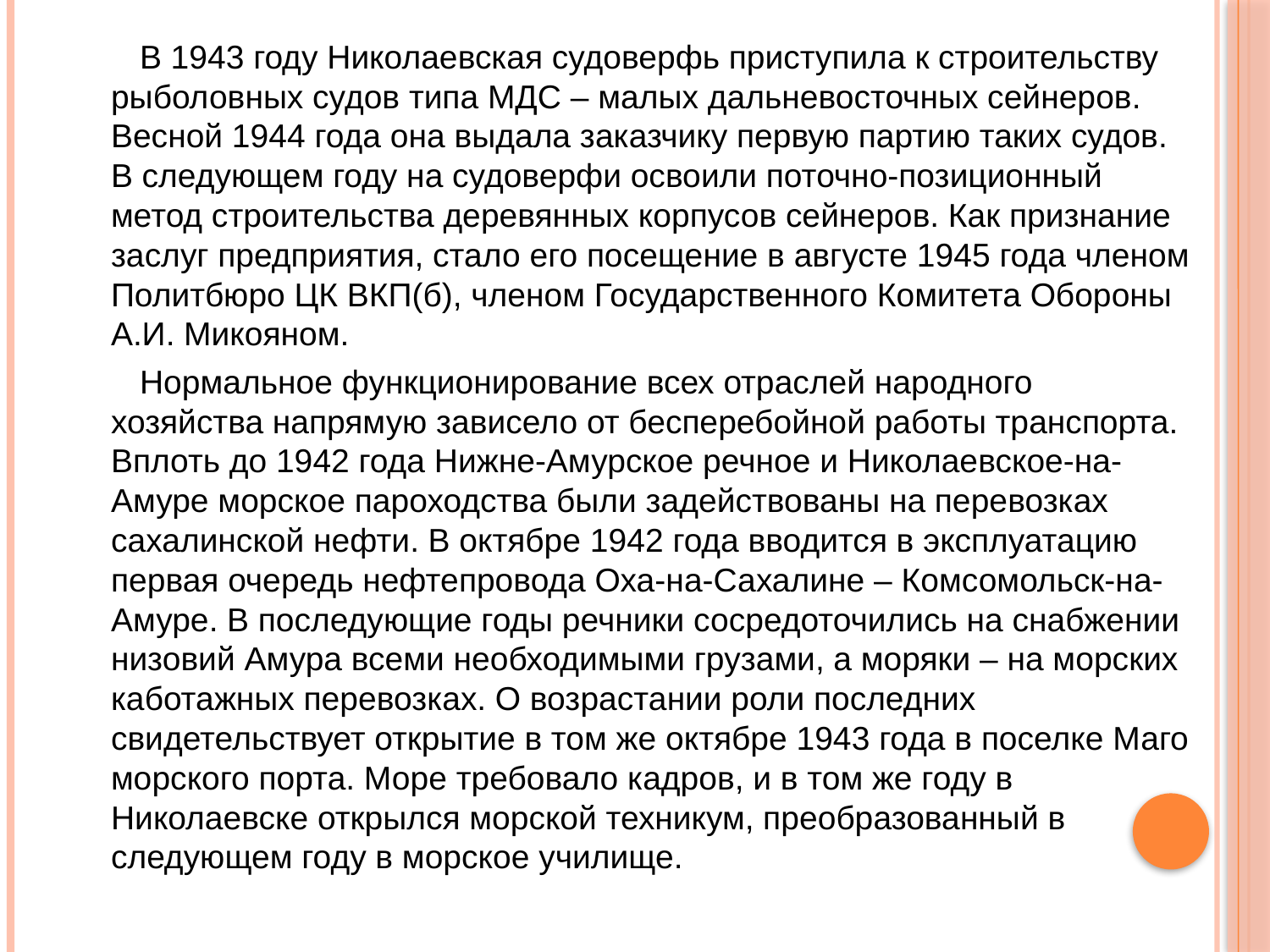

В 1943 году Николаевская судоверфь приступила к строительству рыболовных судов типа МДС – малых дальневосточных сейнеров. Весной 1944 года она выдала заказчику первую партию таких судов. В следующем году на судоверфи освоили поточно-позиционный метод строительства деревянных корпусов сейнеров. Как признание заслуг предприятия, стало его посещение в августе 1945 года членом Политбюро ЦК ВКП(б), членом Государственного Комитета Обороны А.И. Микояном.
       Нормальное функционирование всех отраслей народного хозяйства напрямую зависело от бесперебойной работы транспорта. Вплоть до 1942 года Нижне-Амурское речное и Николаевское-на-Амуре морское пароходства были задействованы на перевозках сахалинской нефти. В октябре 1942 года вводится в эксплуатацию первая очередь нефтепровода Оха-на-Сахалине – Комсомольск-на-Амуре. В последующие годы речники сосредоточились на снабжении низовий Амура всеми необходимыми грузами, а моряки – на морских каботажных перевозках. О возрастании роли последних свидетельствует открытие в том же октябре 1943 года в поселке Маго морского порта. Море требовало кадров, и в том же году в Николаевске открылся морской техникум, преобразованный в следующем году в морское училище.